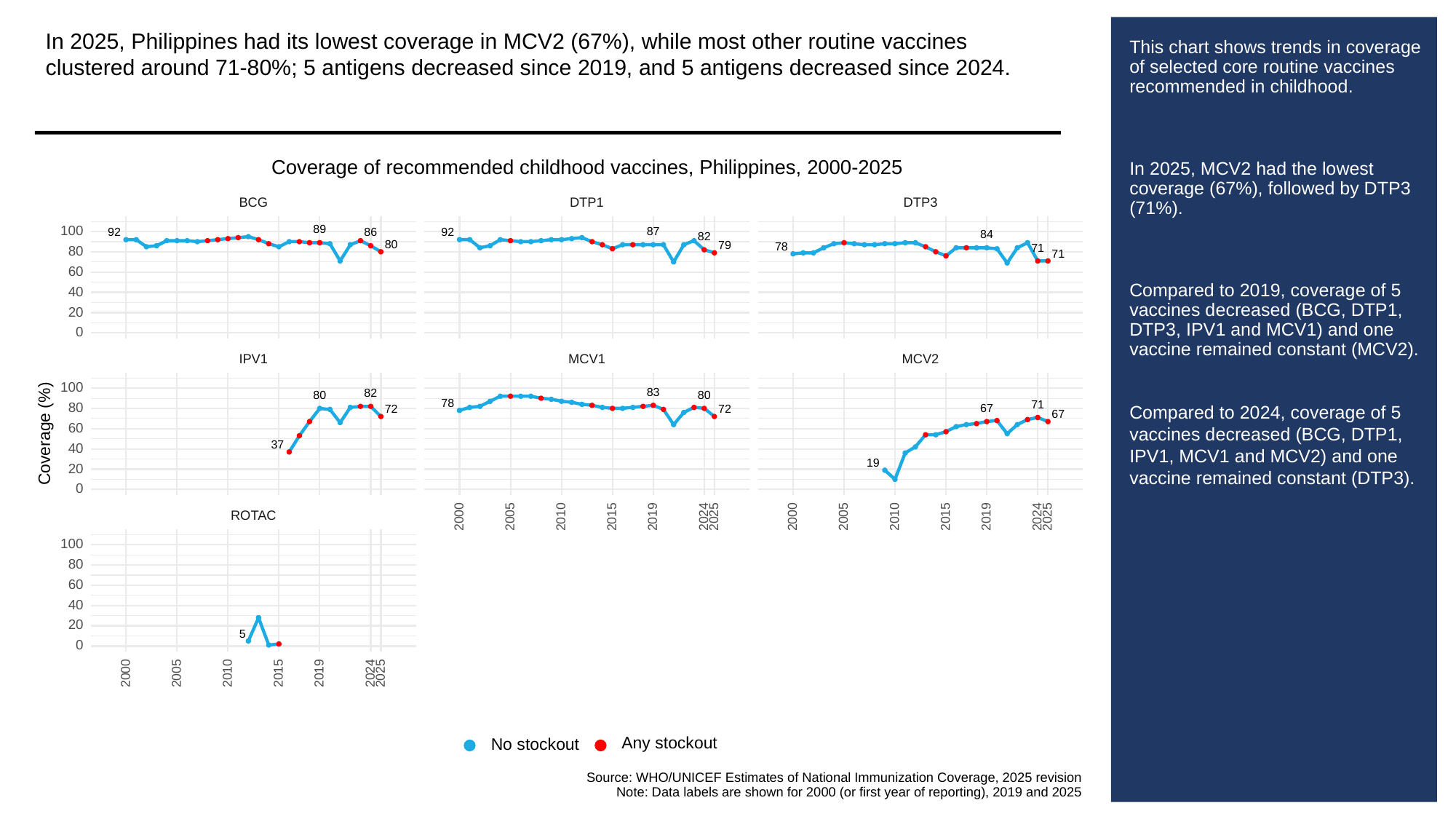

In 2025, Philippines had its lowest coverage in MCV2 (67%), while most other routine vaccines clustered around 71-80%; 5 antigens decreased since 2019, and 5 antigens decreased since 2024.
# This chart shows trends in coverage of selected core routine vaccines recommended in childhood.

In 2025, MCV2 had the lowest coverage (67%), followed by DTP3 (71%).

Compared to 2019, coverage of 5 vaccines decreased (BCG, DTP1, DTP3, IPV1 and MCV1) and one vaccine remained constant (MCV2).

Compared to 2024, coverage of 5 vaccines decreased (BCG, DTP1, IPV1, MCV1 and MCV2) and one vaccine remained constant (DTP3).

Coverage of recommended childhood vaccines, Philippines, 2000-2025
BCG
DTP3
DTP1

89
100
87
92
92
86
84

82

80

79

78

71

80

71

60

40

20

0

MCV1
MCV2
IPV1

100

83
82
80
80

78

71

80

67

72
72

67

60

Coverage (%)

37
40

19
20

0

ROTAC
2000
2005
2010
2015
2019
2024
2025
2000
2005
2010
2015
2019
2024
2025

100

80

60

40

20

5

0

2000
2005
2010
2015
2019
2024
2025
Any stockout
No stockout

Source: WHO/UNICEF Estimates of National Immunization Coverage, 2025 revision
Note: Data labels are shown for 2000 (or first year of reporting), 2019 and 2025